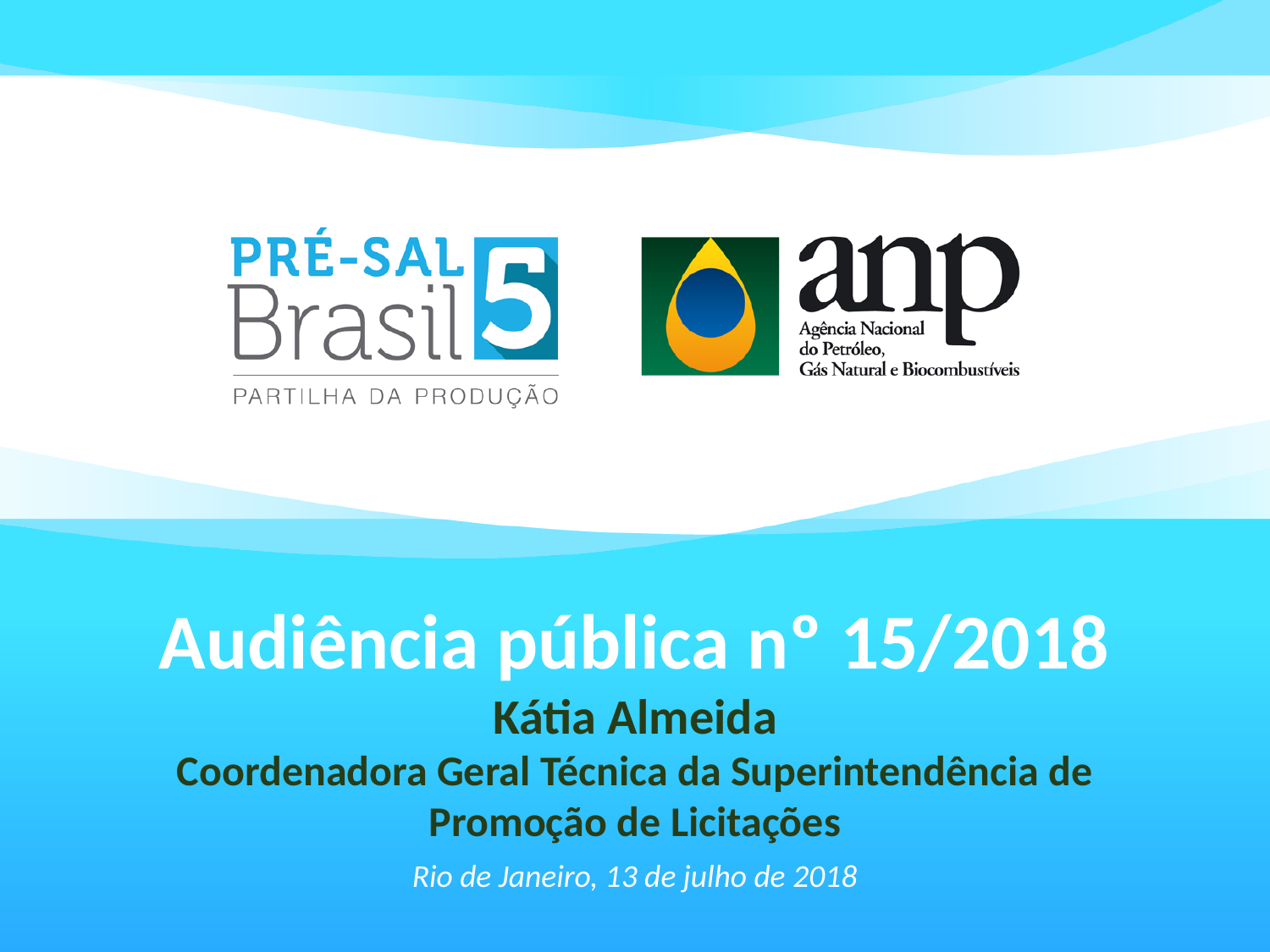

Audiência pública nº 15/2018
Kátia Almeida
Coordenadora Geral Técnica da Superintendência de Promoção de Licitações
Rio de Janeiro, 13 de julho de 2018